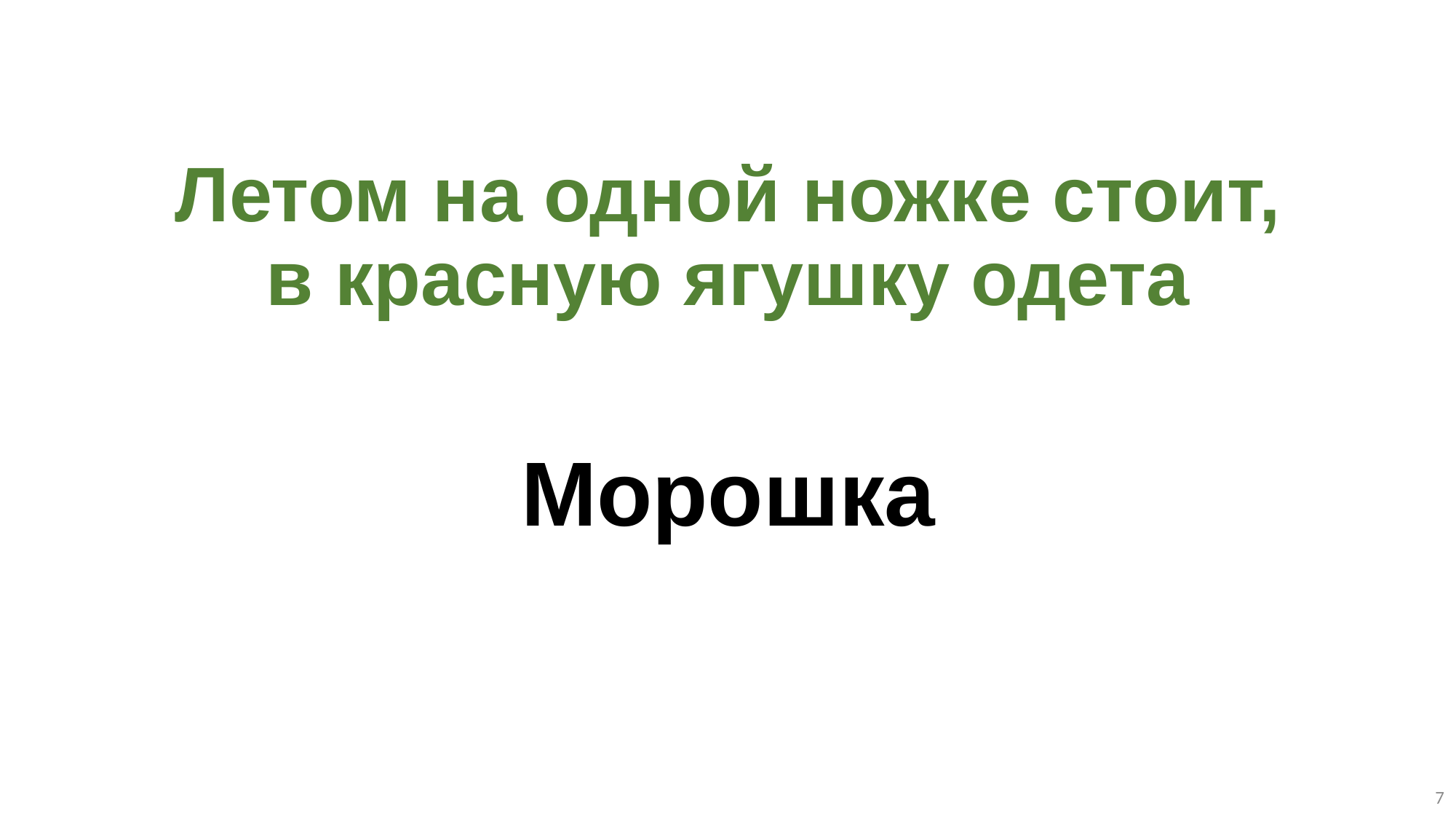

# Летом на одной ножке стоит, в красную ягушку одета
Морошка
7